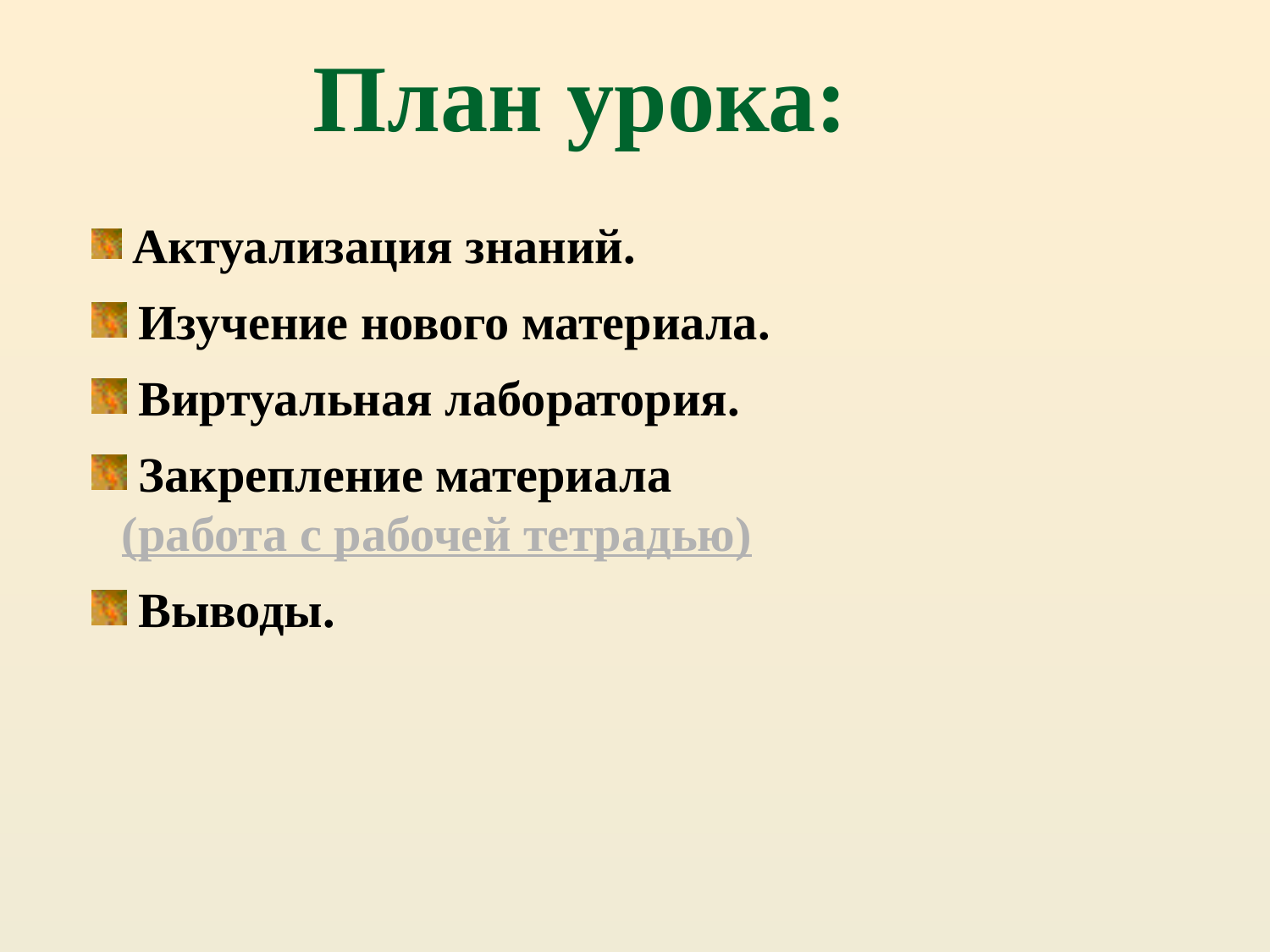

План урока:
 Актуализация знаний.

 Изучение нового материала.

 Виртуальная лаборатория.

 Закрепление материала (работа с рабочей тетрадью)

 Выводы.